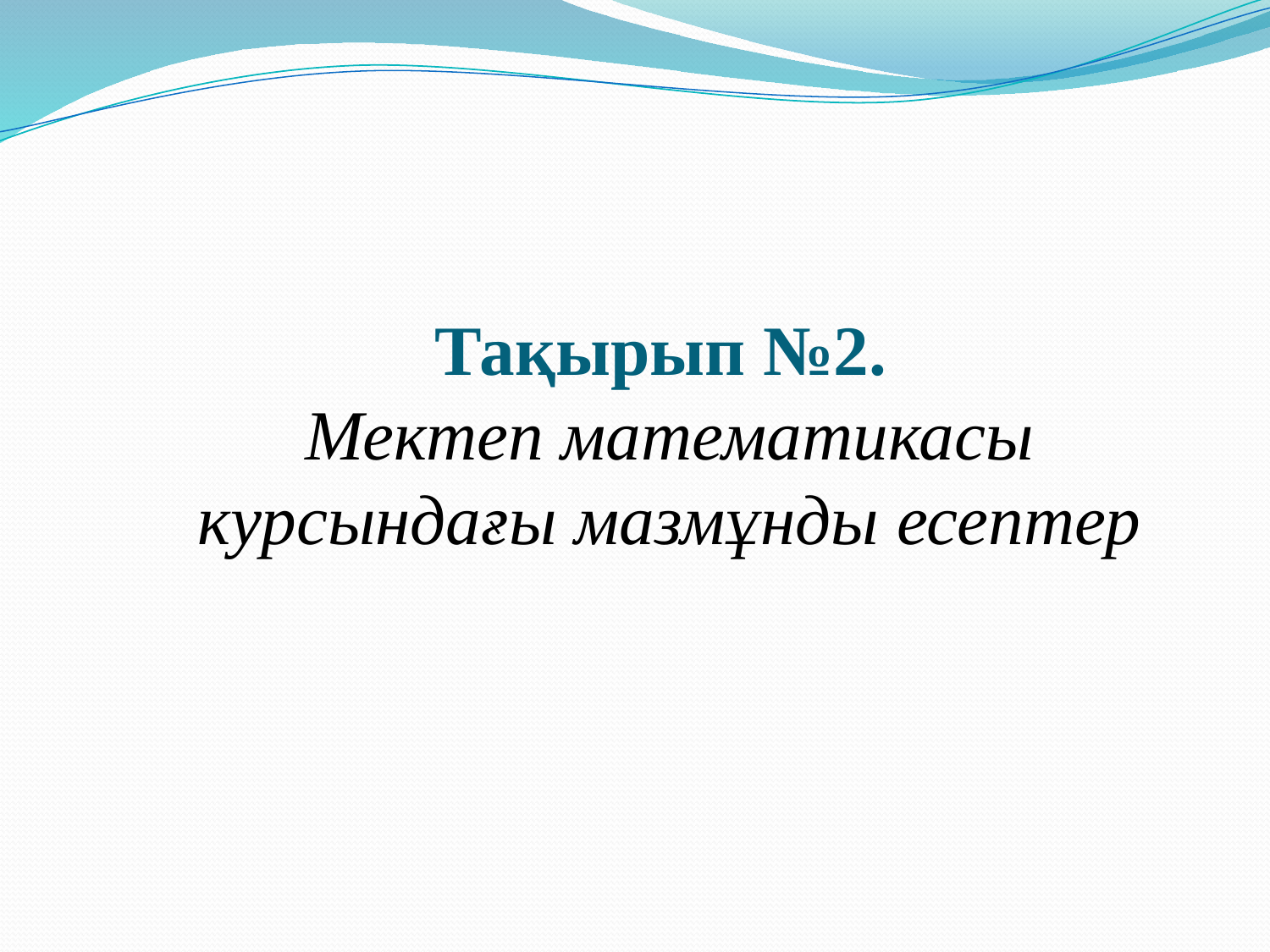

Тақырып №2.
Мектеп математикасы курсындағы мазмұнды есептер